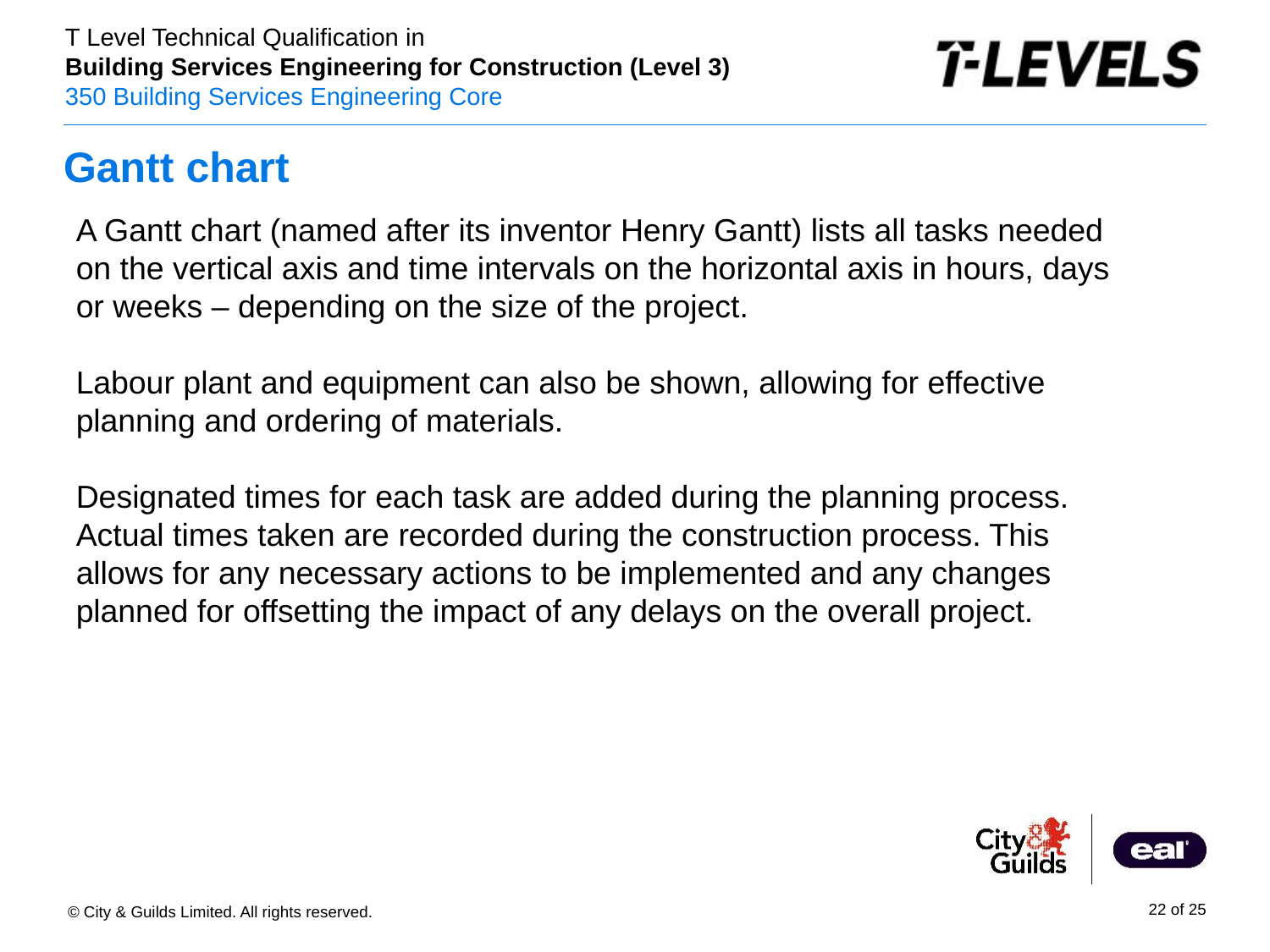

# Gantt chart
A Gantt chart (named after its inventor Henry Gantt) lists all tasks needed on the vertical axis and time intervals on the horizontal axis in hours, days  or weeks – depending on the size of the project.

Labour plant and equipment can also be shown, allowing for effective planning and ordering of materials.

Designated times for each task are added during the planning process. Actual times taken are recorded during the construction process. This allows for any necessary actions to be implemented and any changes planned for offsetting the impact of any delays on the overall project.